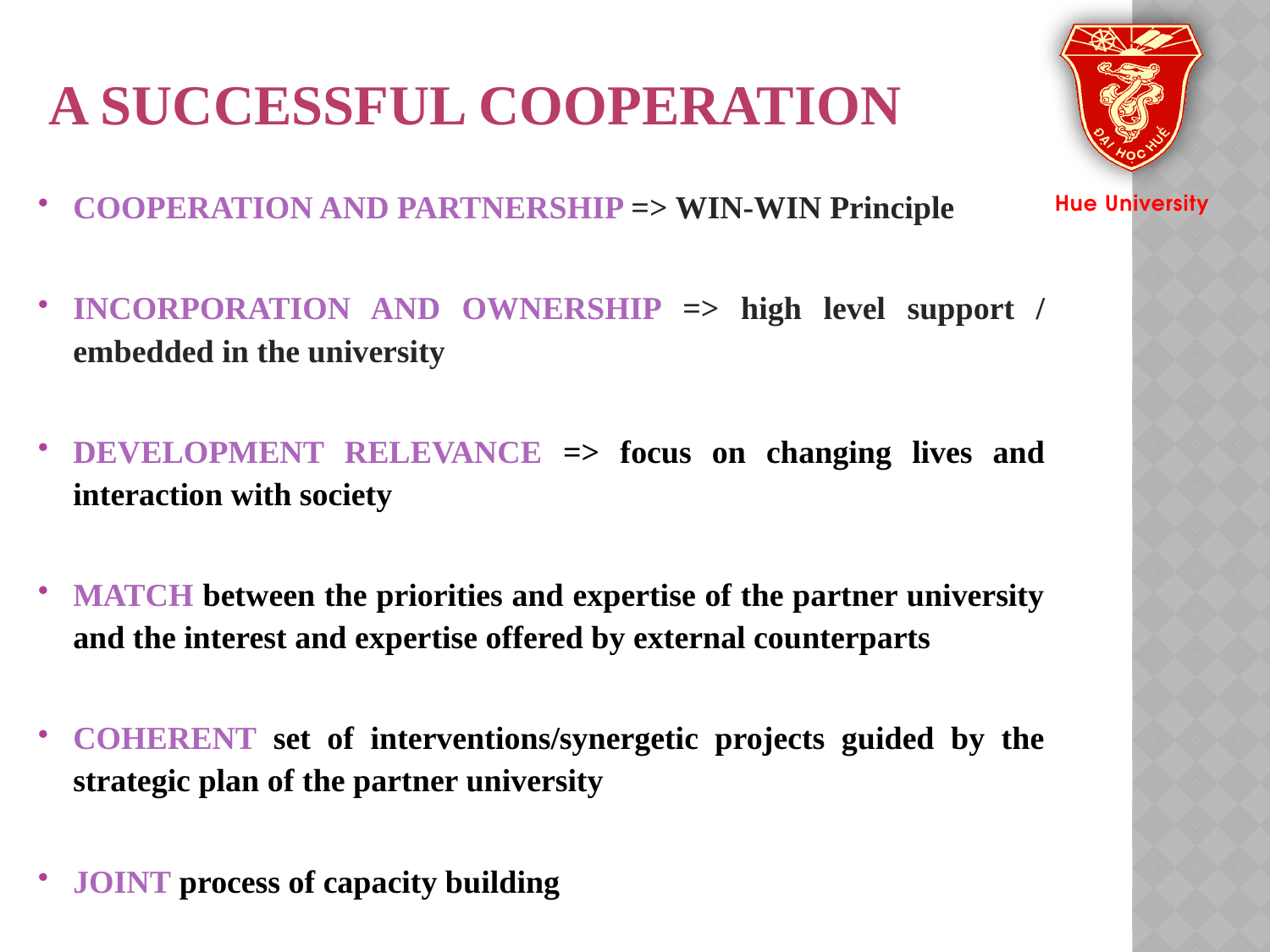

# A Successful Cooperation

COOPERATION AND PARTNERSHIP => WIN-WIN Principle

INCORPORATION AND OWNERSHIP => high level support / embedded in the university

DEVELOPMENT RELEVANCE => focus on changing lives and interaction with society

MATCH between the priorities and expertise of the partner university and the interest and expertise offered by external counterparts

COHERENT set of interventions/synergetic projects guided by the strategic plan of the partner university

JOINT process of capacity building